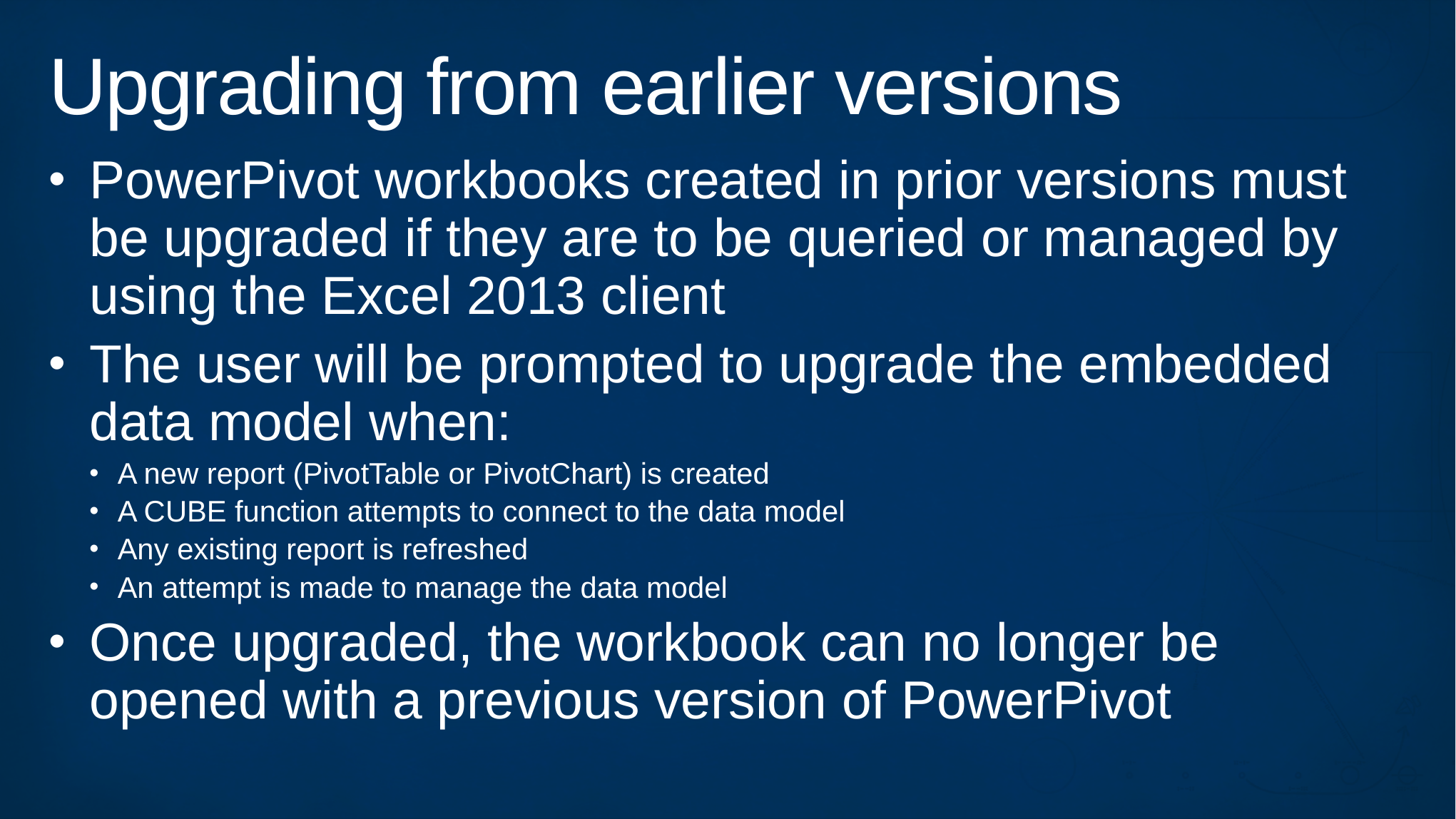

# Upgrading from earlier versions
PowerPivot workbooks created in prior versions must be upgraded if they are to be queried or managed by using the Excel 2013 client
The user will be prompted to upgrade the embedded data model when:
A new report (PivotTable or PivotChart) is created
A CUBE function attempts to connect to the data model
Any existing report is refreshed
An attempt is made to manage the data model
Once upgraded, the workbook can no longer be opened with a previous version of PowerPivot